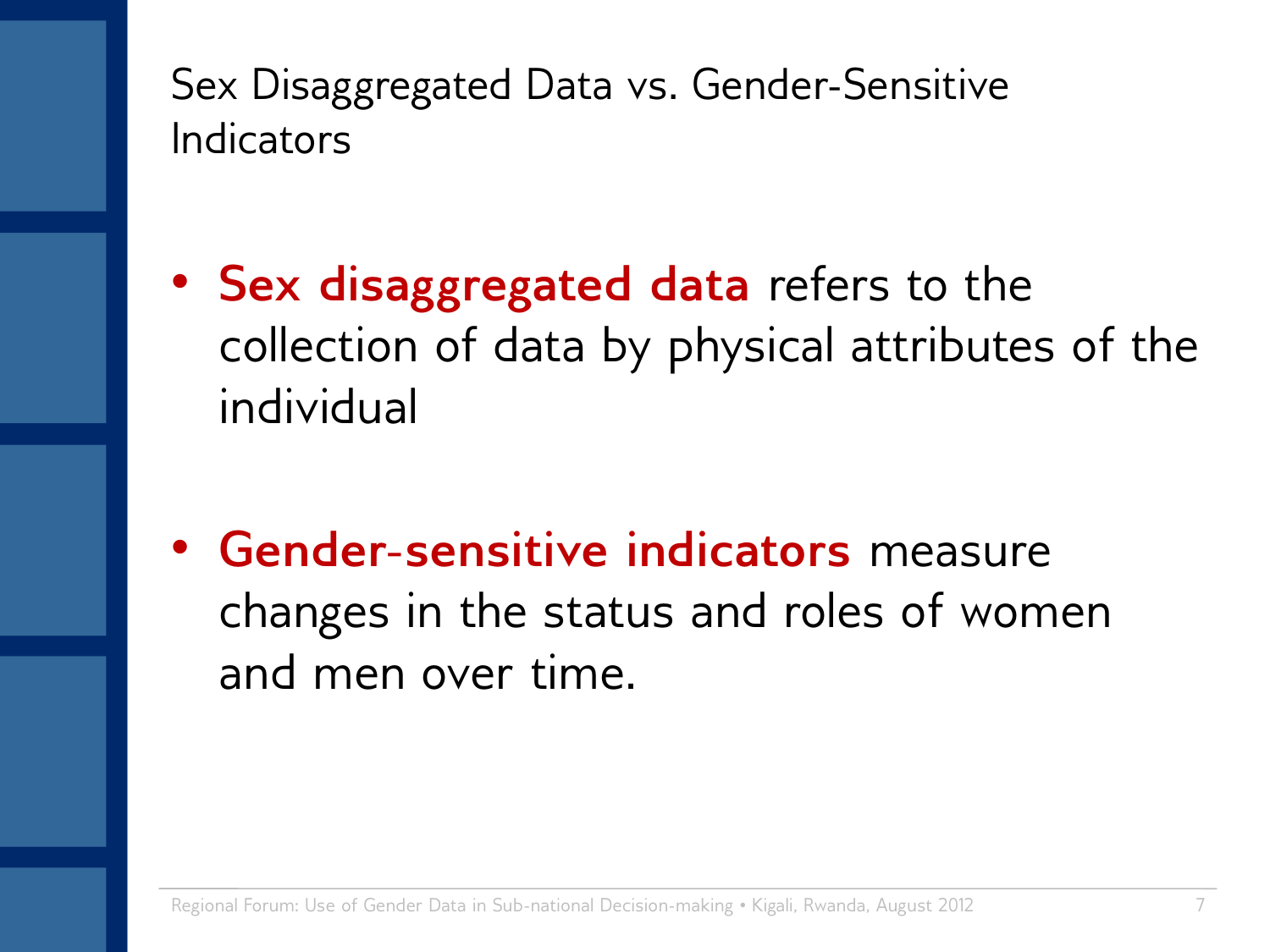

# Sex Disaggregated Data vs. Gender-Sensitive Indicators
Sex disaggregated data refers to the collection of data by physical attributes of the individual

Gender-sensitive indicators measure changes in the status and roles of women and men over time.